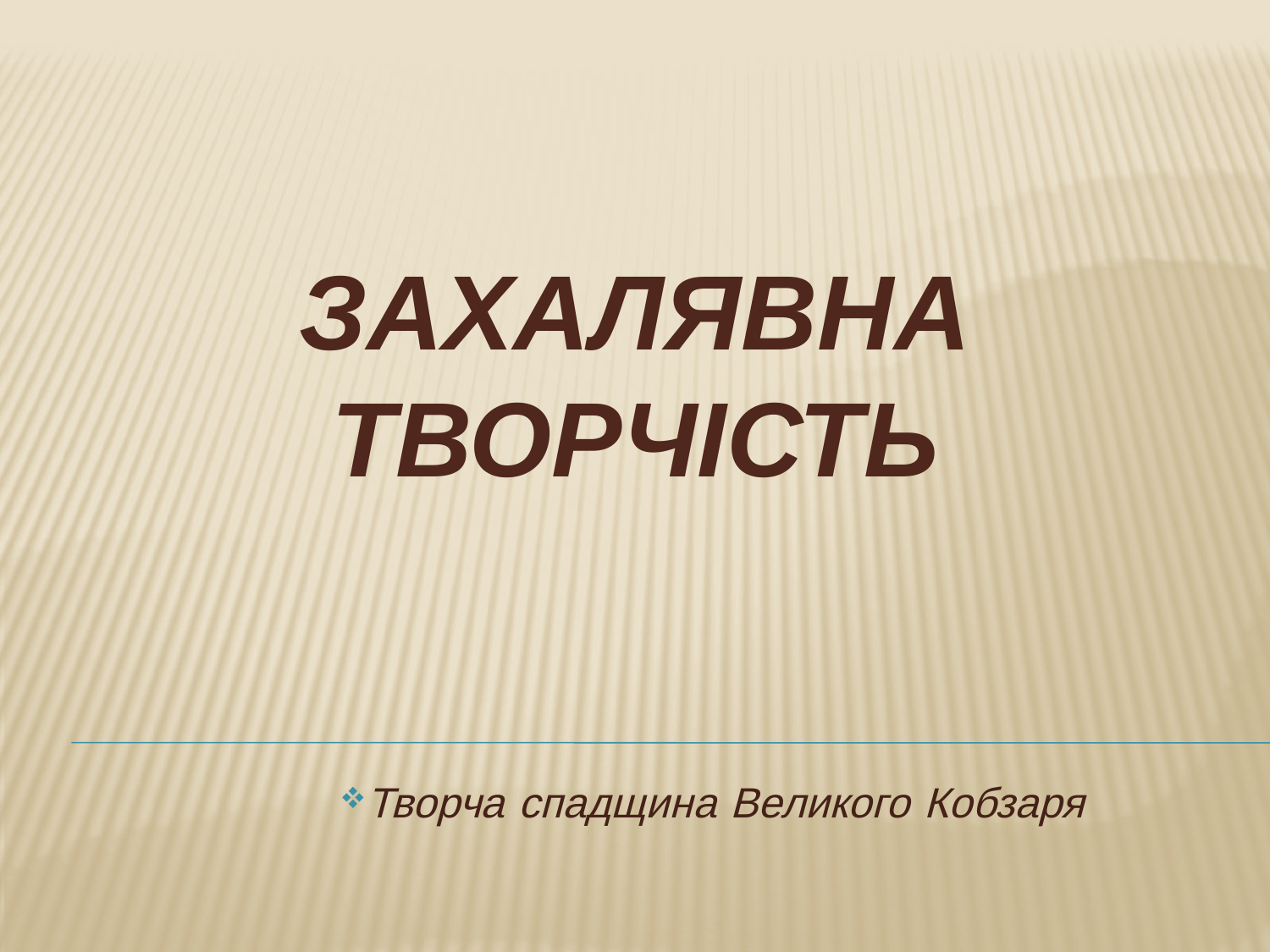

# Захалявна творчість
Творча спадщина Великого Кобзаря